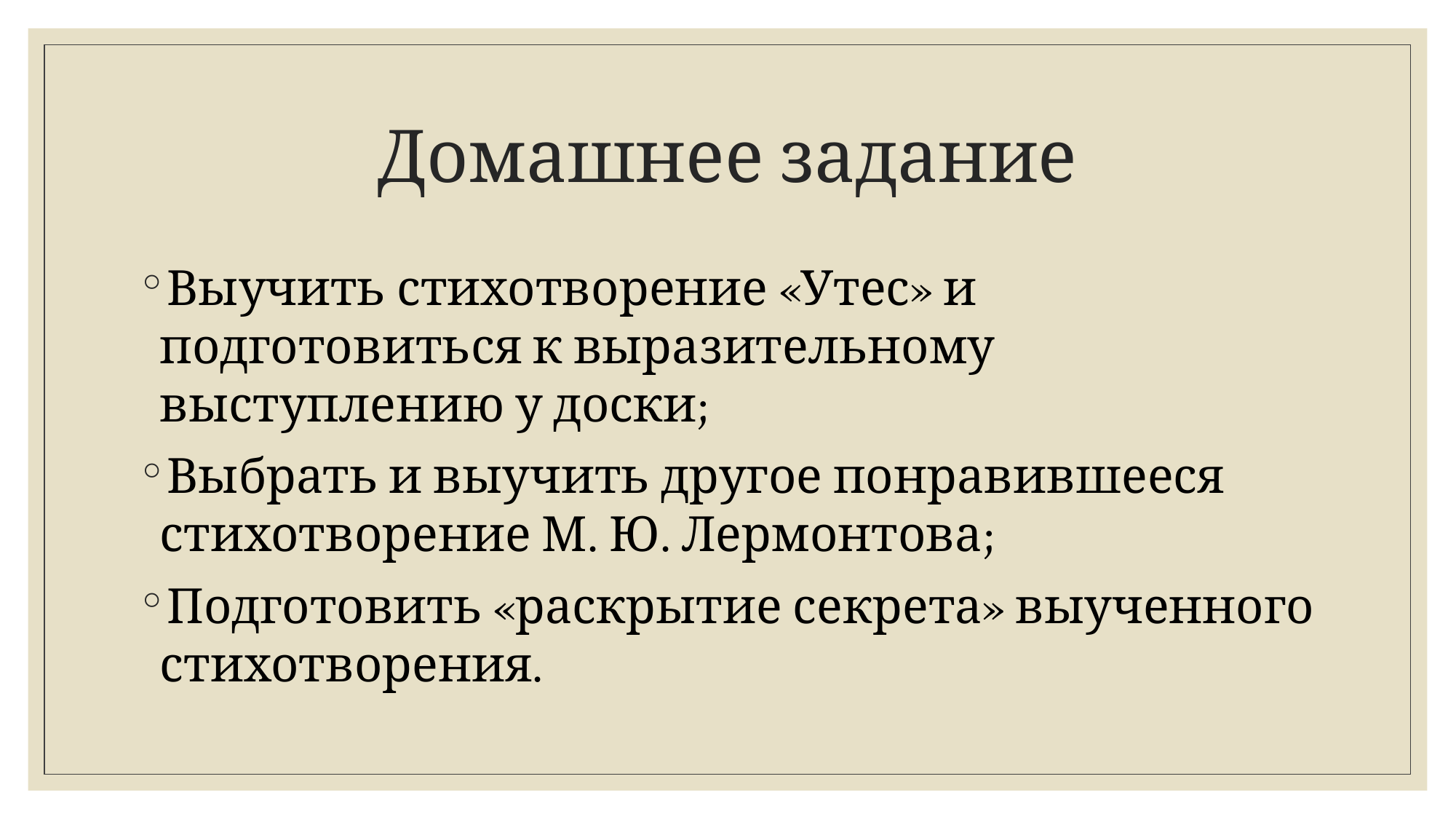

# Домашнее задание
Выучить стихотворение «Утес» и подготовиться к выразительному выступлению у доски;
Выбрать и выучить другое понравившееся стихотворение М. Ю. Лермонтова;
Подготовить «раскрытие секрета» выученного стихотворения.